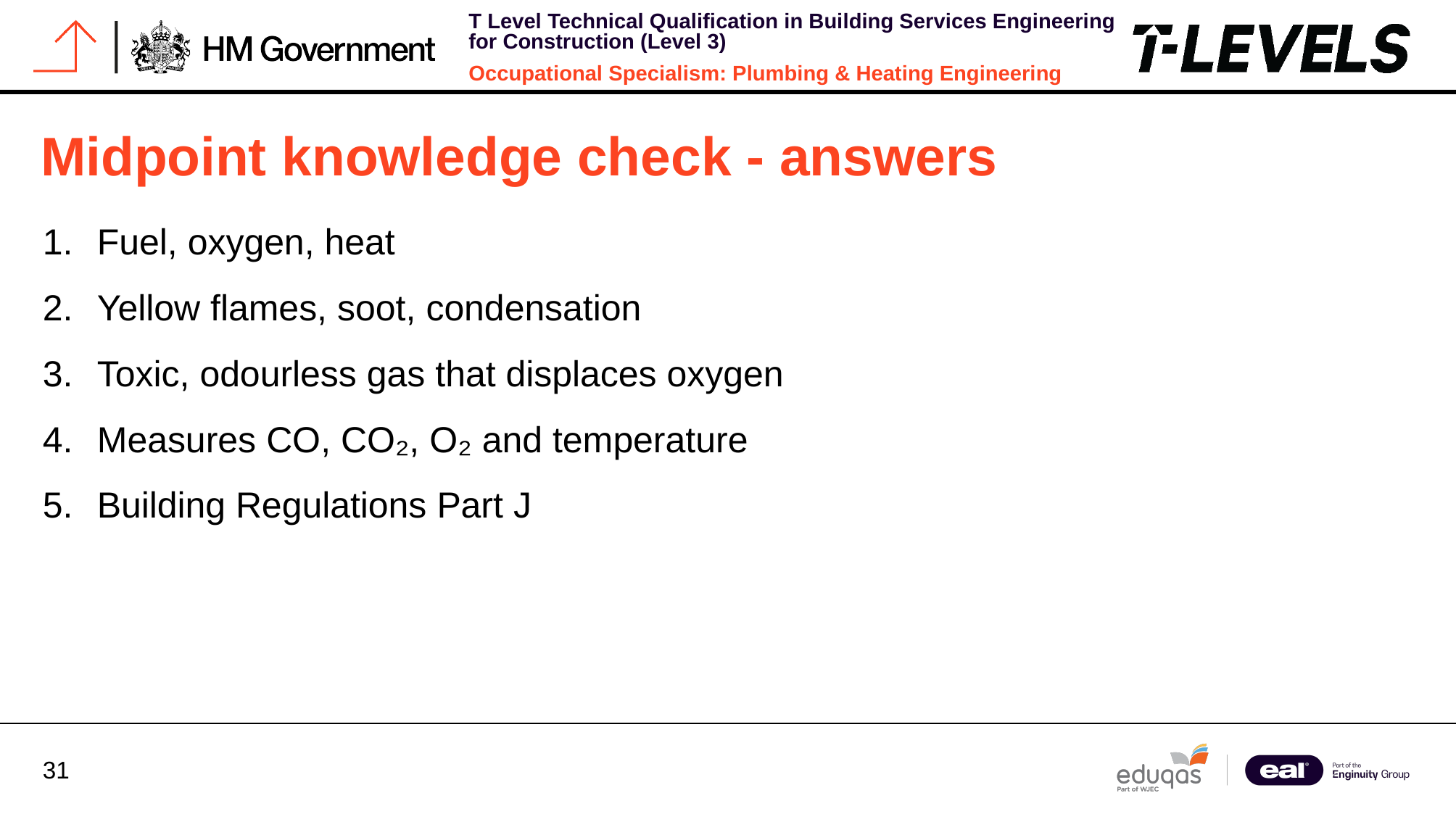

# Midpoint knowledge check - answers
Fuel, oxygen, heat
Yellow flames, soot, condensation
Toxic, odourless gas that displaces oxygen
Measures CO, CO₂, O₂ and temperature
Building Regulations Part J